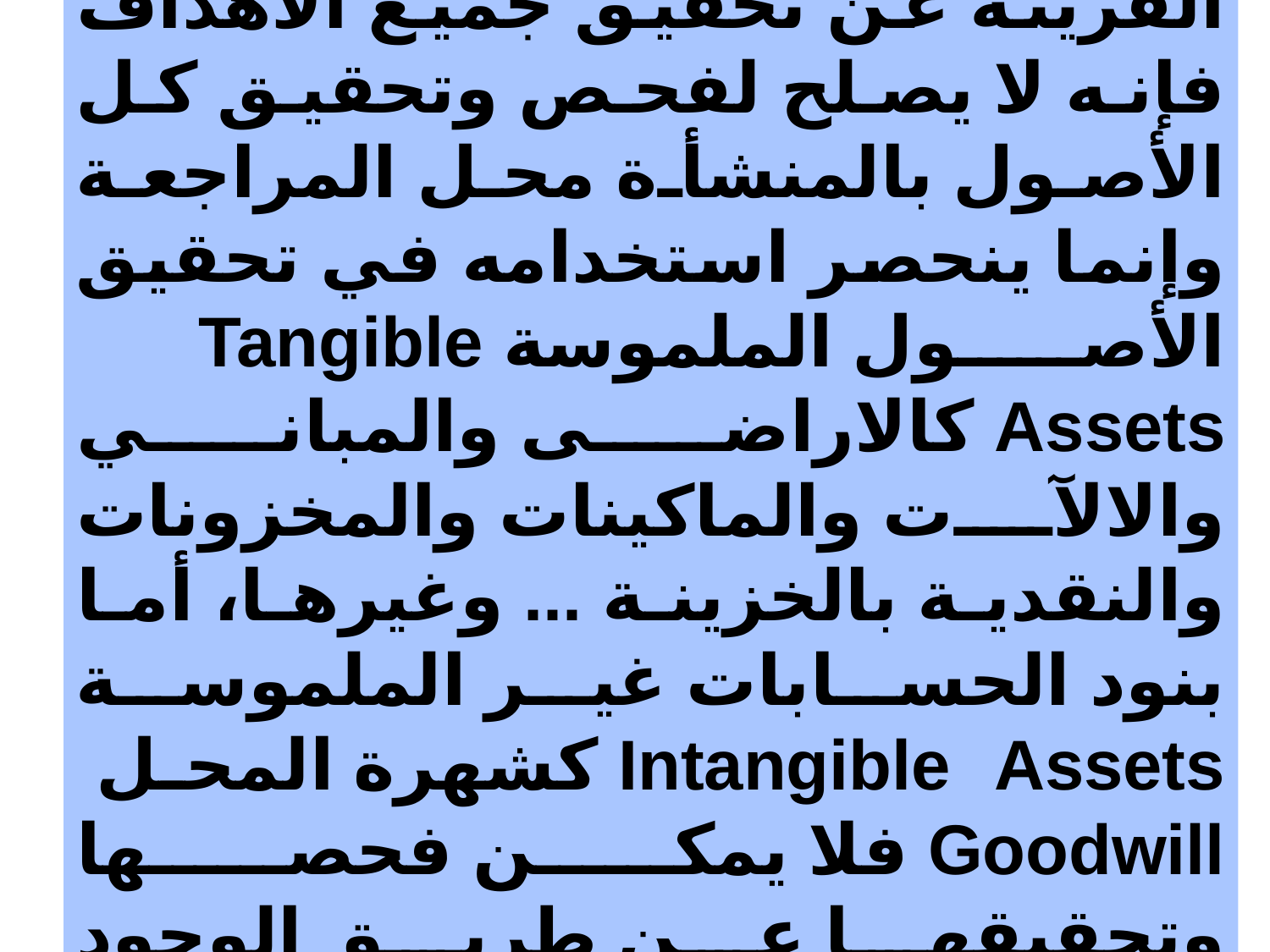

إضافة إلى قصور هذا الدليل أو القرينة عن تحقيق جميع الأهداف فإنه لا يصلح لفحص وتحقيق كل الأصول بالمنشأة محل المراجعة وإنما ينحصر استخدامه في تحقيق الأصول الملموسة Tangible Assets كالاراضى والمباني والالآت والماكينات والمخزونات والنقدية بالخزينة ... وغيرها، أما بنود الحسابات غير الملموسة Intangible Assets كشهرة المحل  Goodwill فلا يمكن فحصها وتحقيقها عن طريق الوجود الفعلى